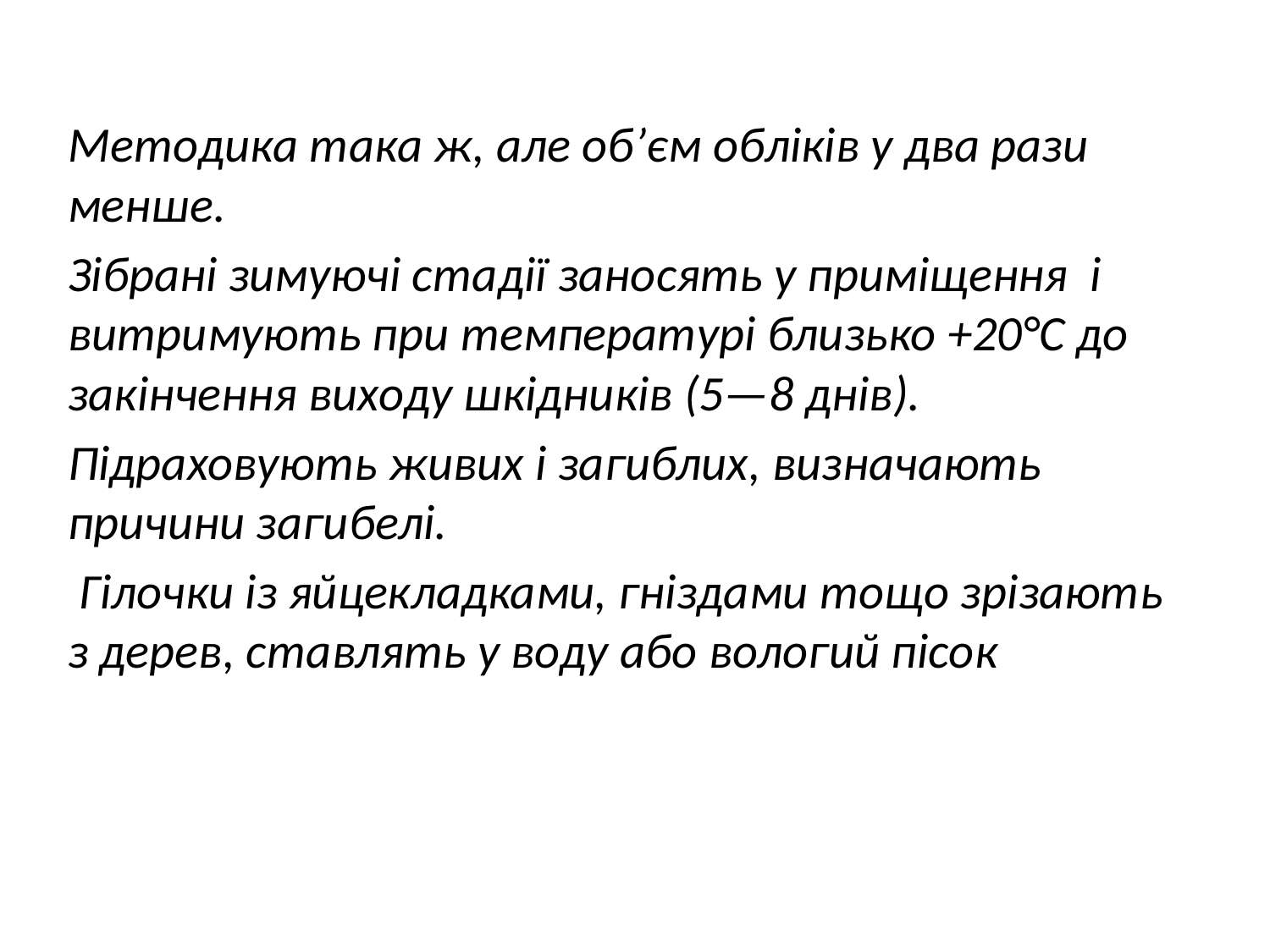

Методика така ж, але об’єм обліків у два рази менше.
Зібрані зимуючі стадії заносять у приміщення  і витримують при температурі близько +20°С до закінчення виходу шкідників (5—8 днів).
Підраховують живих і загиблих, визначають причини загибелі.
 Гілочки із яйцекладками, гніздами тощо зрізають з дерев, ставлять у воду або вологий пісок